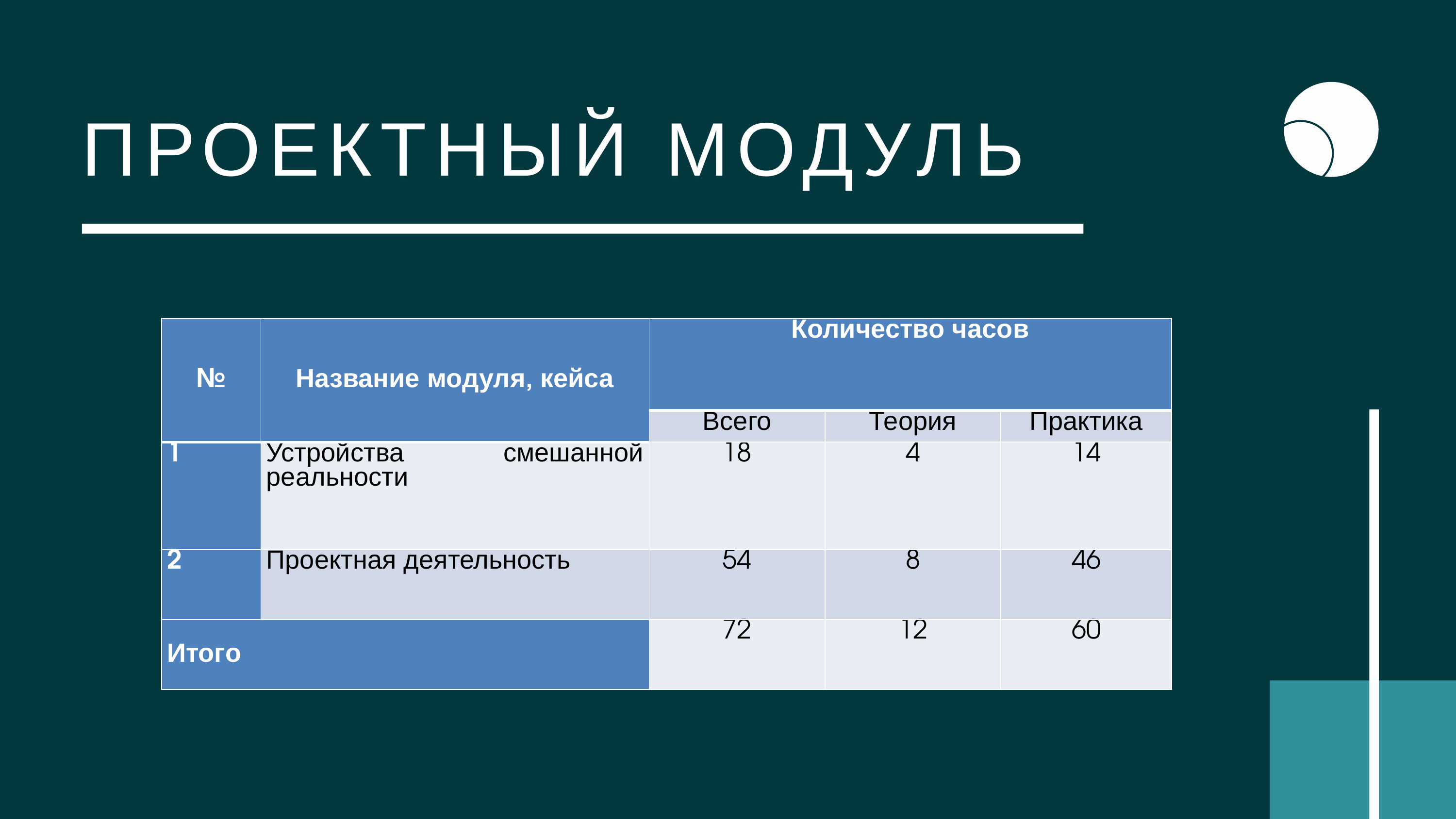

ПРОЕКТНЫЙ МОДУЛЬ

| № | Название модуля, кейса | Количество часов |  |  |
| --- | --- | --- | --- | --- |
|  |  | Всего | Теория | Практика |
| 1 | Устройства смешанной реальности | 18 | 4 | 14 |
| 2 | Проектная деятельность | 54 | 8 | 46 |
| Итого |  | 72 | 12 | 60 |